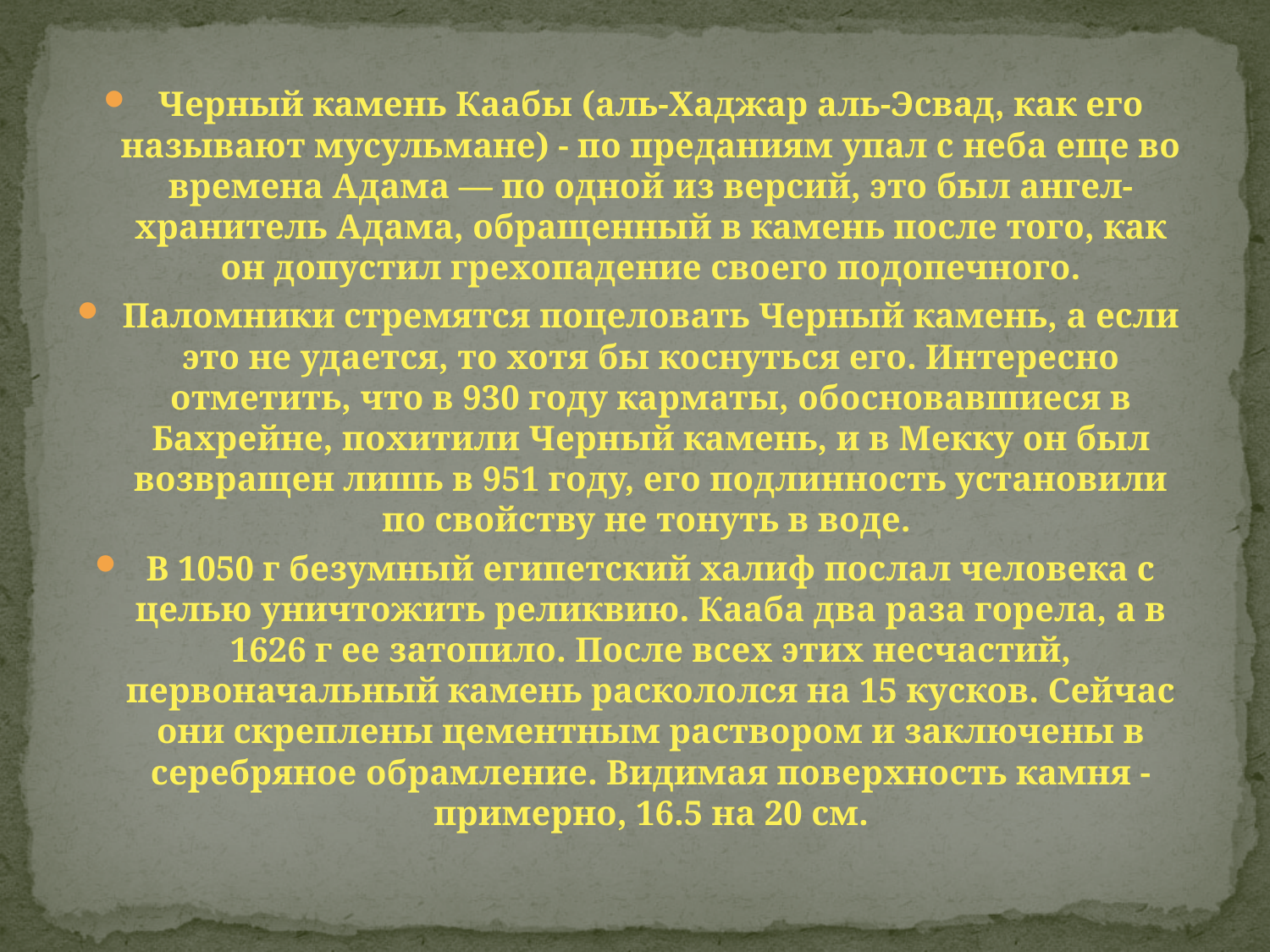

Черный камень Каабы (аль-Хаджар аль-Эсвад, как его называют мусульмане) - по преданиям упал с неба еще во времена Адама — по одной из версий, это был ангел-хранитель Адама, обращенный в камень после того, как он допустил грехопадение своего подопечного.
Паломники стремятся поцеловать Черный камень, а если это не удается, то хотя бы коснуться его. Интересно отметить, что в 930 году карматы, обосновавшиеся в Бахрейне, похитили Черный камень, и в Мекку он был возвращен лишь в 951 году, его подлинность установили по свойству не тонуть в воде.
В 1050 г безумный египетский халиф послал человека с целью уничтожить реликвию. Кааба два раза горела, а в 1626 г ее затопило. После всех этих несчастий, первоначальный камень раскололся на 15 кусков. Сейчас они скреплены цементным раствором и заключены в серебряное обрамление. Видимая поверхность камня - примерно, 16.5 на 20 см.